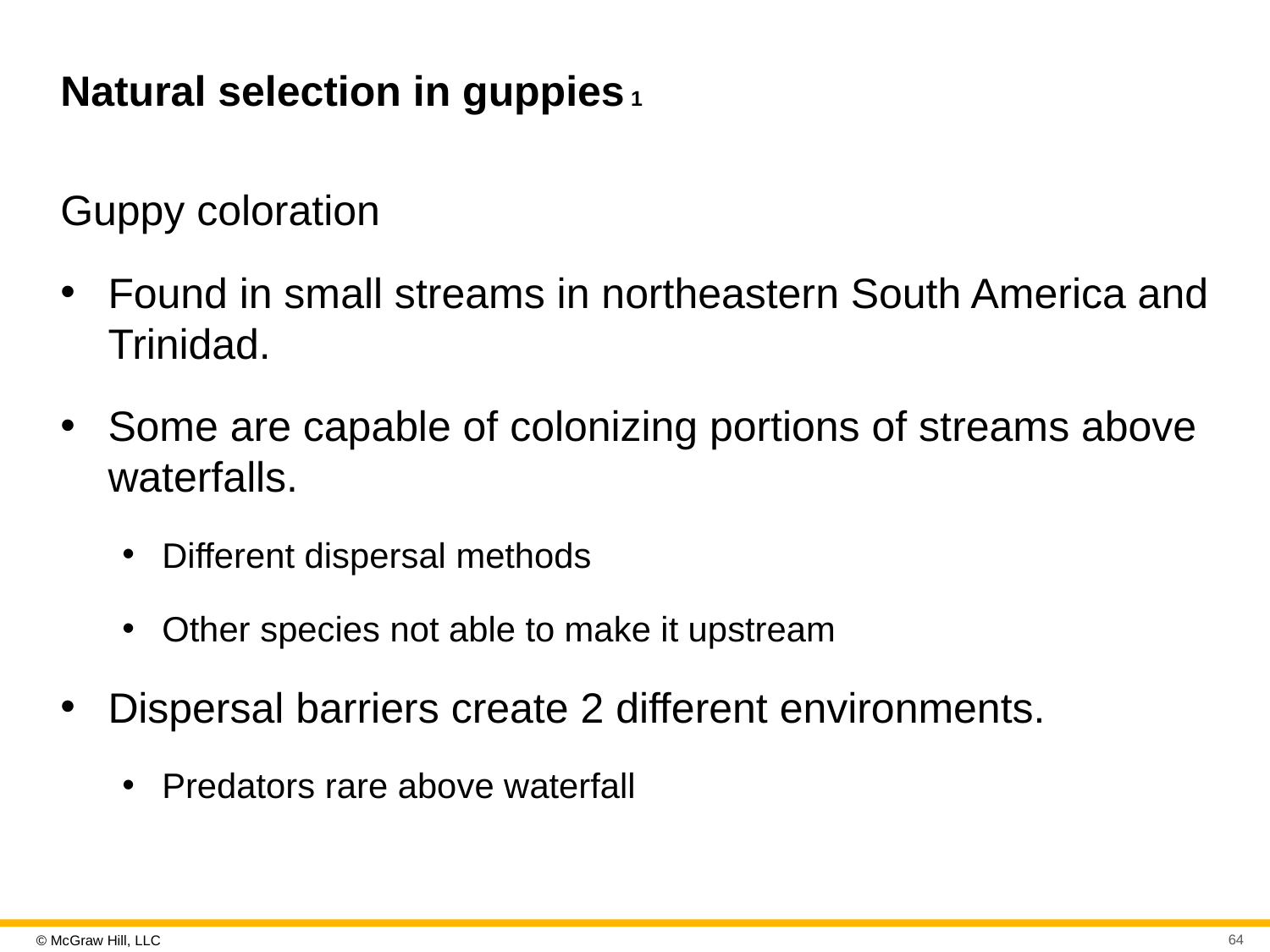

# Natural selection in guppies 1
Guppy coloration
Found in small streams in northeastern South America and Trinidad.
Some are capable of colonizing portions of streams above waterfalls.
Different dispersal methods
Other species not able to make it upstream
Dispersal barriers create 2 different environments.
Predators rare above waterfall
64